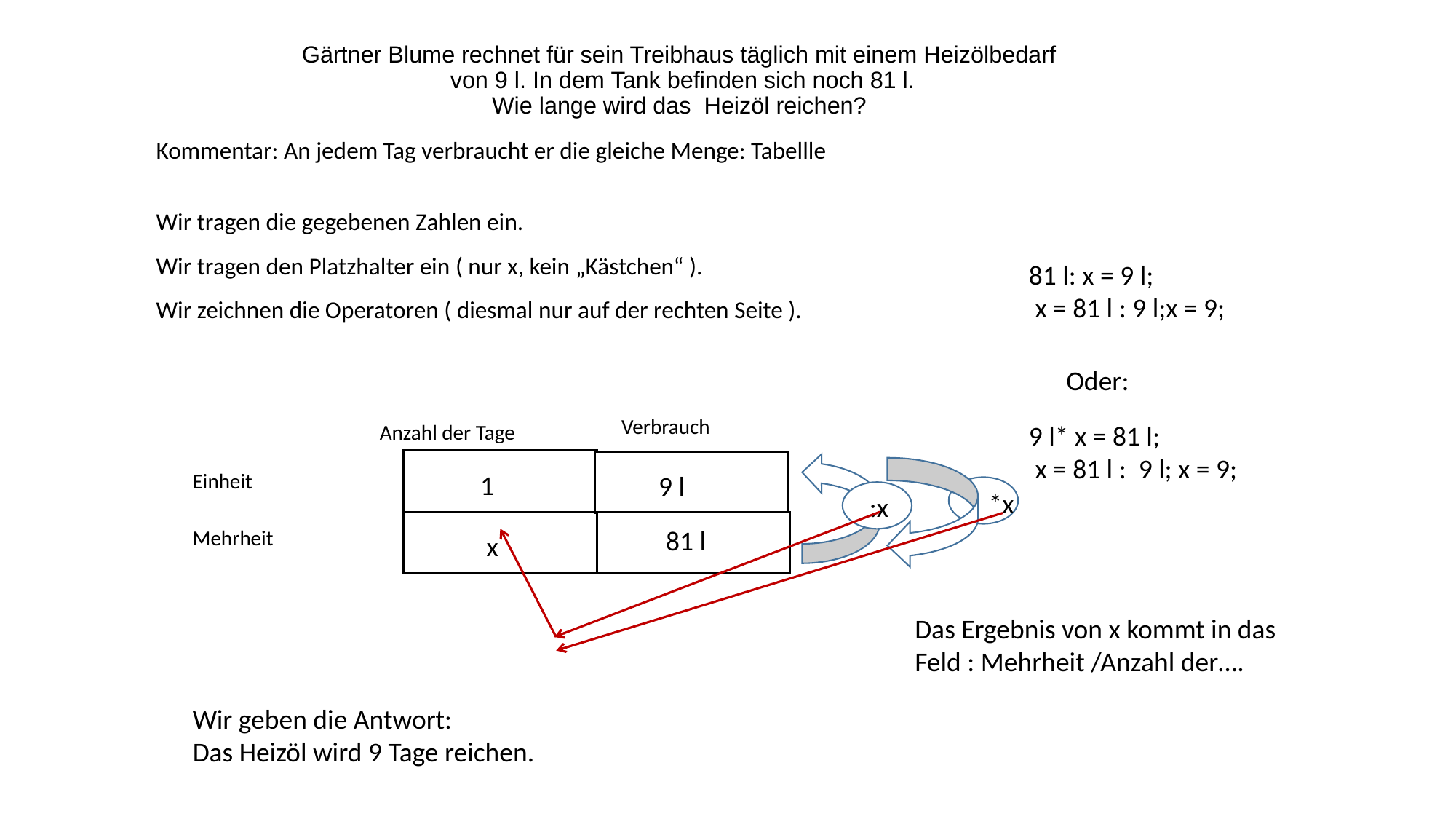

# Gärtner Blume rechnet für sein Treibhaus täglich mit einem Heizölbedarf von 9 l. In dem Tank befinden sich noch 81 l. Wie lange wird das  Heizöl reichen?
Kommentar: An jedem Tag verbraucht er die gleiche Menge: Tabellle
Wir tragen die gegebenen Zahlen ein.
Wir tragen den Platzhalter ein ( nur x, kein „Kästchen“ ).
81 l: x = 9 l;
 x = 81 l : 9 l;x = 9;

Wir zeichnen die Operatoren ( diesmal nur auf der rechten Seite ).
Oder:
Verbrauch
Anzahl der Tage
9 l* x = 81 l;
 x = 81 l :  9 l; x = 9;

Einheit
1
 9 l

*x

 :x

81 l
Mehrheit
x
Das Ergebnis von x kommt in das Feld : Mehrheit /Anzahl der….
Wir geben die Antwort:
Das Heizöl wird 9 Tage reichen.